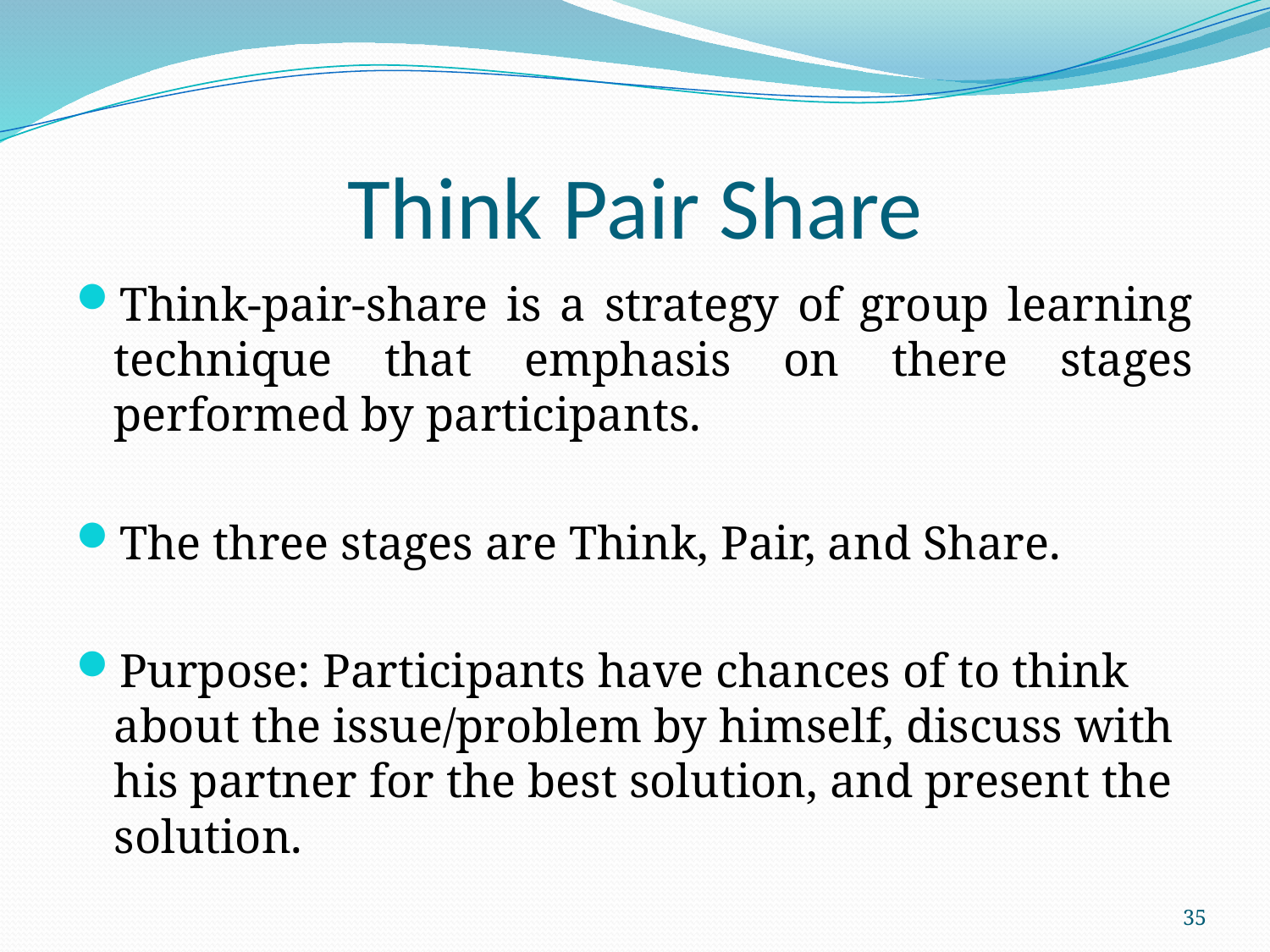

# Think Pair Share
Think-pair-share is a strategy of group learning technique that emphasis on there stages performed by participants.

The three stages are Think, Pair, and Share.

Purpose: Participants have chances of to think about the issue/problem by himself, discuss with his partner for the best solution, and present the solution.
35